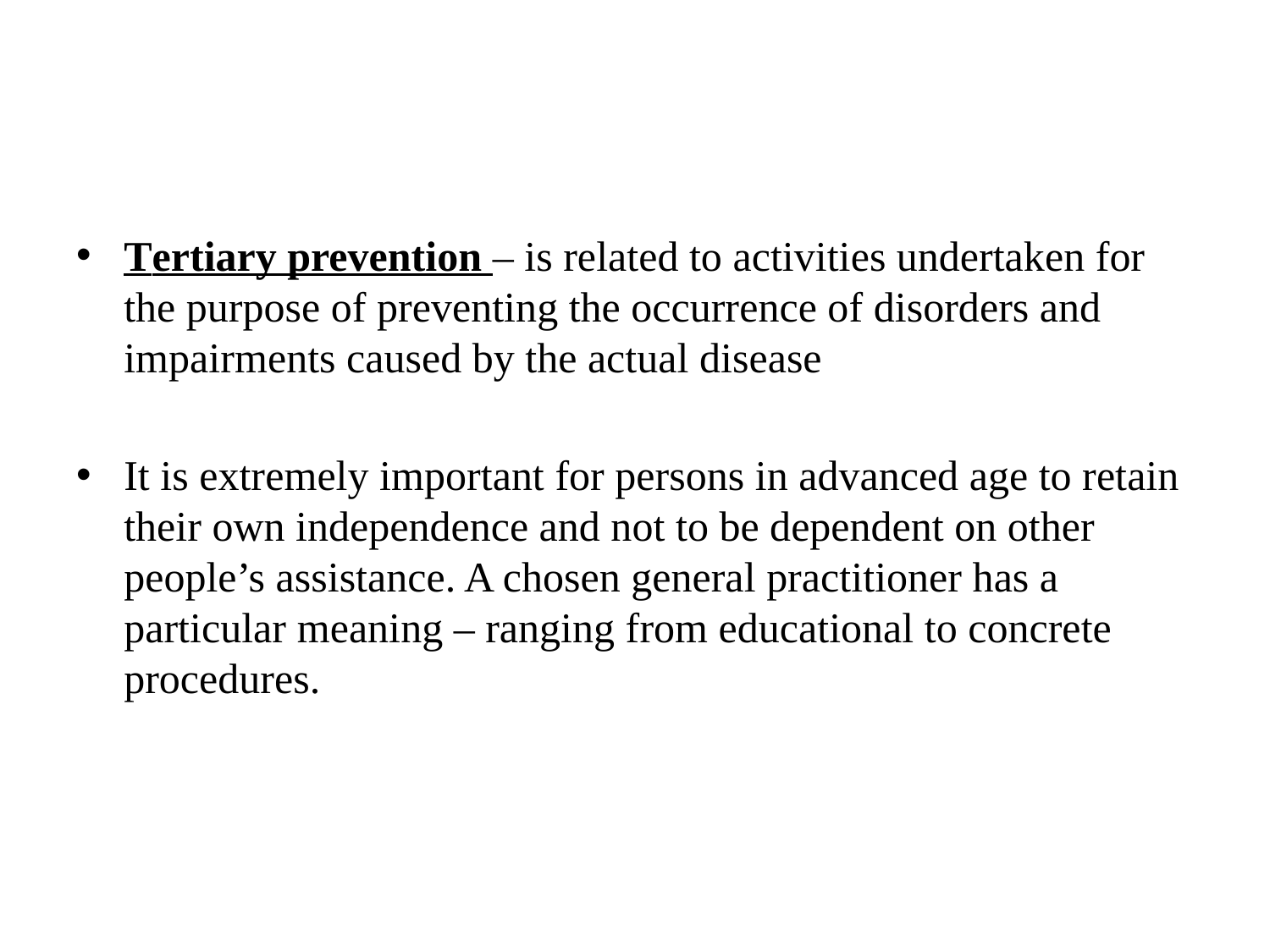

#
Тertiary prevention – is related to activities undertaken for the purpose of preventing the occurrence of disorders and impairments caused by the actual disease

It is extremely important for persons in advanced age to retain their own independence and not to be dependent on other people’s assistance. A chosen general practitioner has a particular meaning – ranging from educational to concrete procedures.